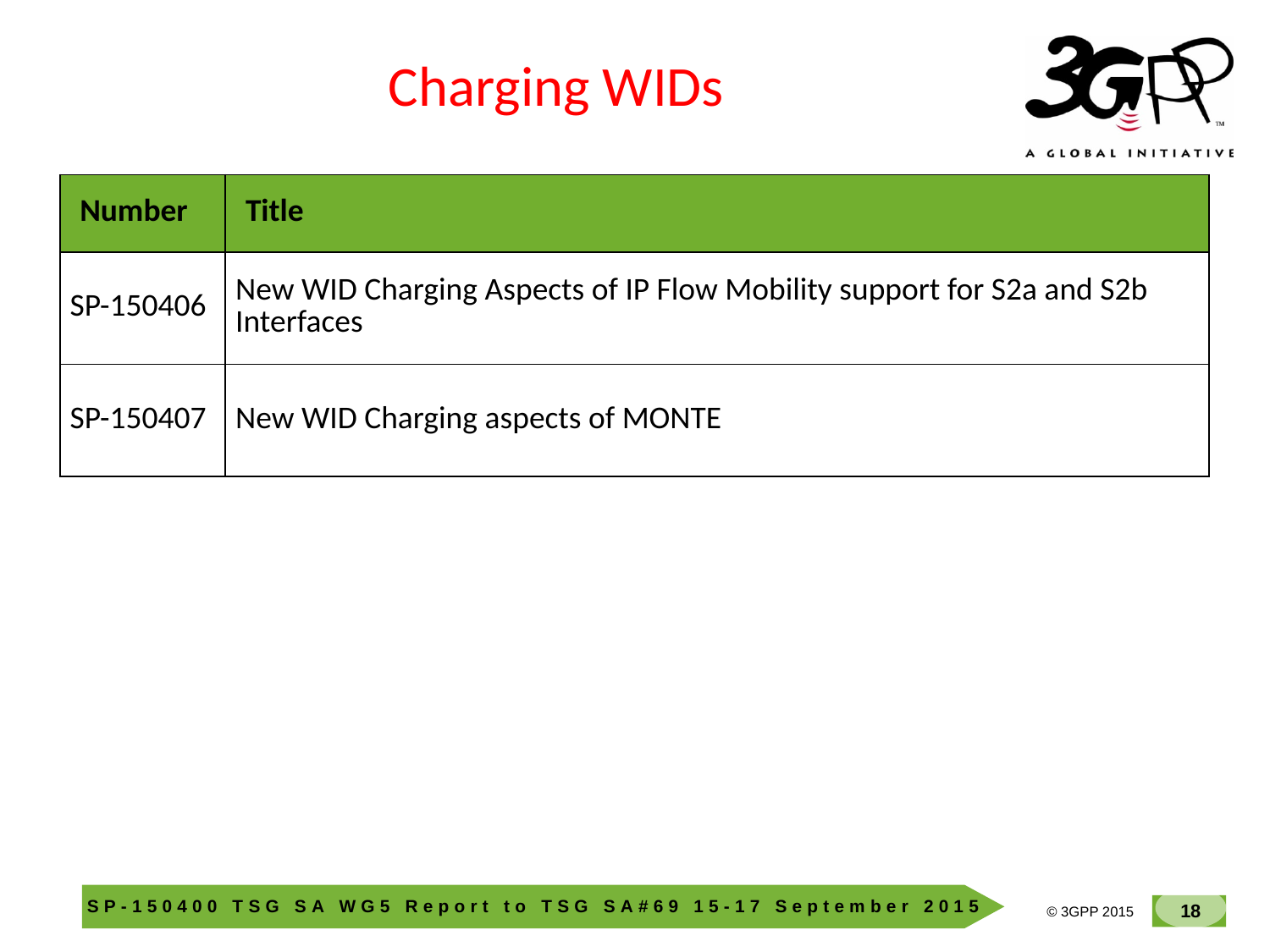

Charging WIDs
| Number | Title |
| --- | --- |
| SP-150406 | New WID Charging Aspects of IP Flow Mobility support for S2a and S2b Interfaces |
| SP-150407 | New WID Charging aspects of MONTE |